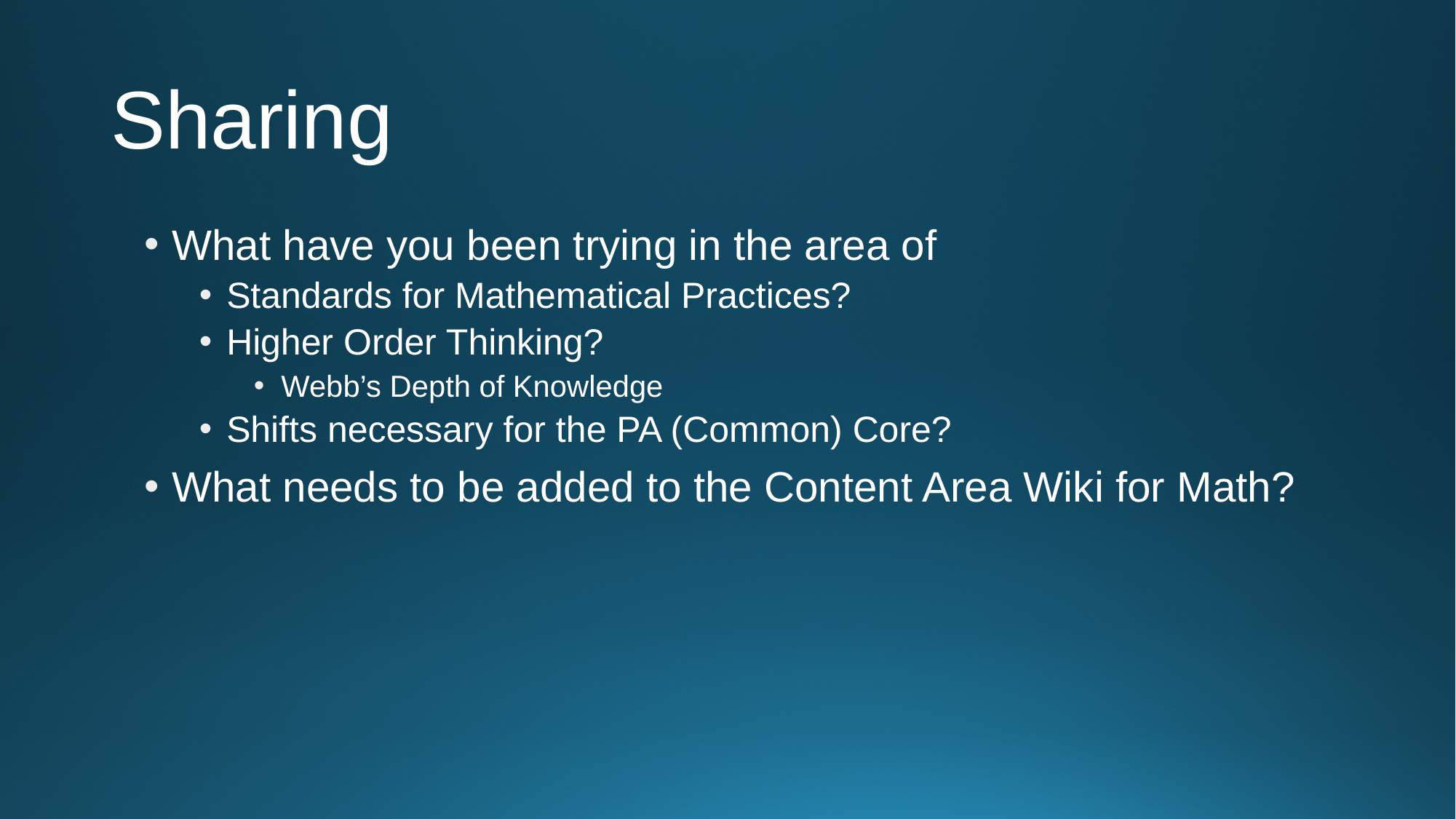

# Sharing
What have you been trying in the area of
Standards for Mathematical Practices?
Higher Order Thinking?
Webb’s Depth of Knowledge
Shifts necessary for the PA (Common) Core?
What needs to be added to the Content Area Wiki for Math?